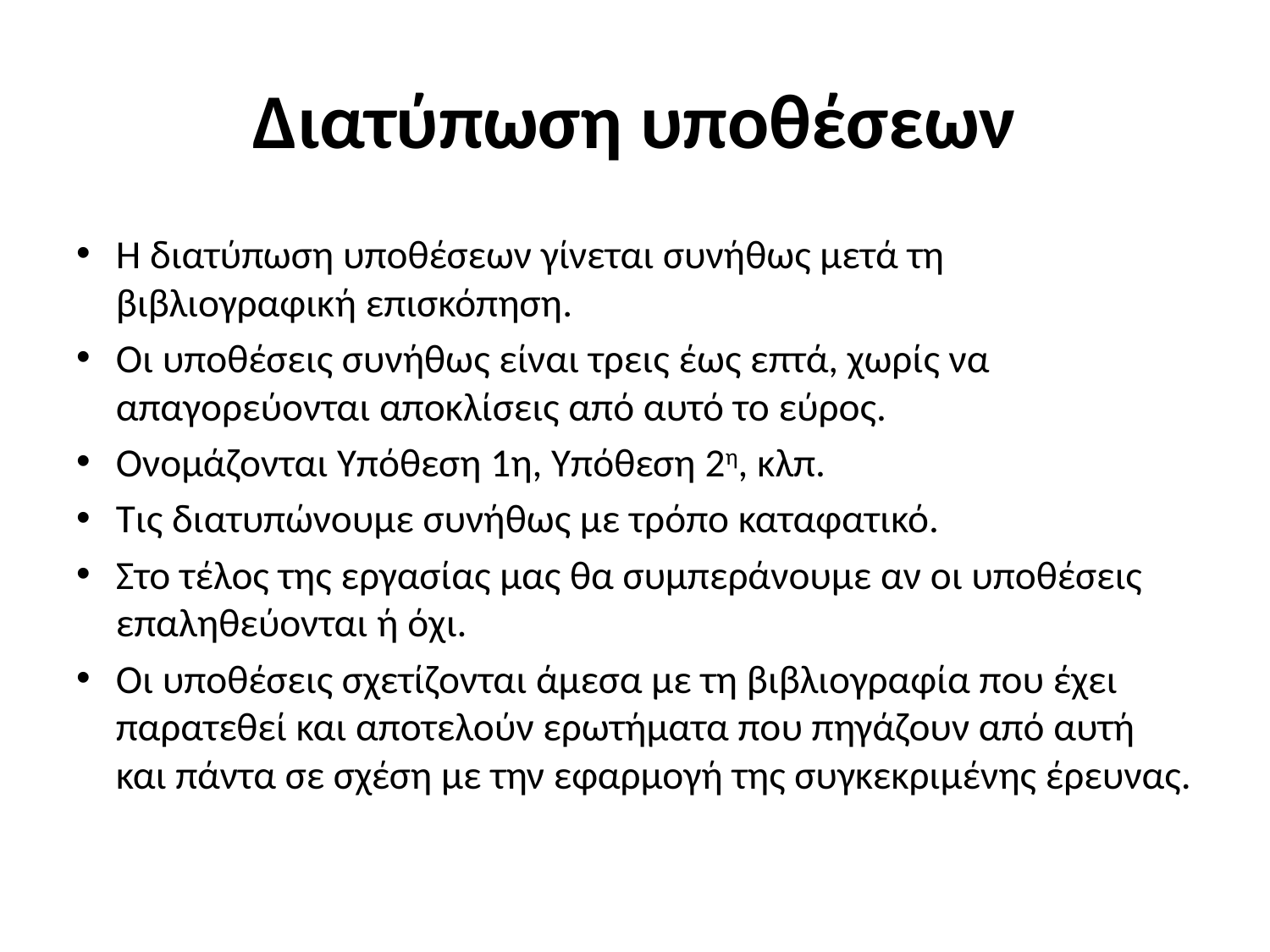

# Διατύπωση υποθέσεων
Η διατύπωση υποθέσεων γίνεται συνήθως μετά τη βιβλιογραφική επισκόπηση.
Οι υποθέσεις συνήθως είναι τρεις έως επτά, χωρίς να απαγορεύονται αποκλίσεις από αυτό το εύρος.
Ονομάζονται Υπόθεση 1η, Υπόθεση 2η, κλπ.
Τις διατυπώνουμε συνήθως με τρόπο καταφατικό.
Στο τέλος της εργασίας μας θα συμπεράνουμε αν οι υποθέσεις επαληθεύονται ή όχι.
Οι υποθέσεις σχετίζονται άμεσα με τη βιβλιογραφία που έχει παρατεθεί και αποτελούν ερωτήματα που πηγάζουν από αυτή και πάντα σε σχέση με την εφαρμογή της συγκεκριμένης έρευνας.